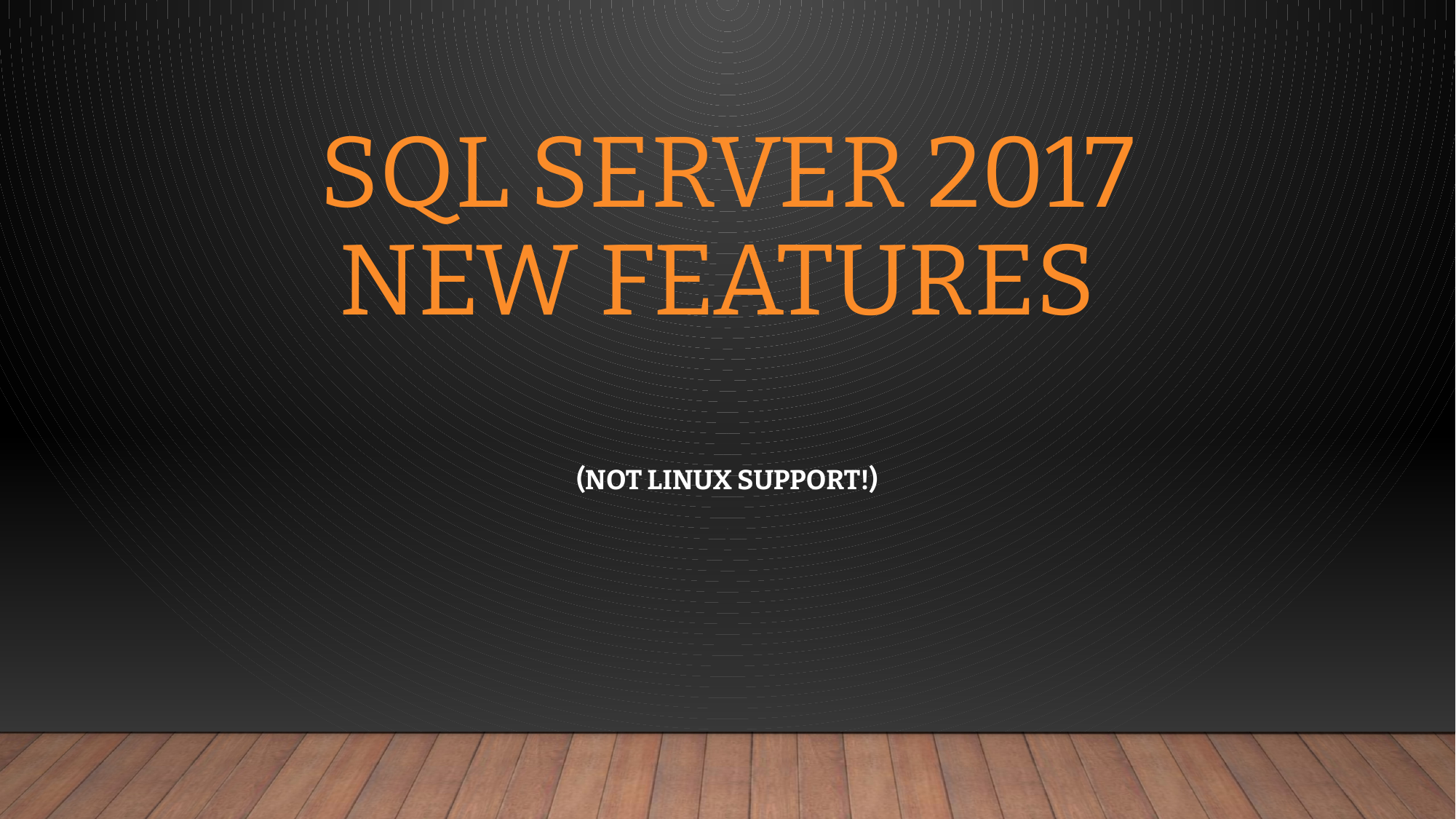

# SQL Server 2017 NEW FEATURES
(Not Linux support!)